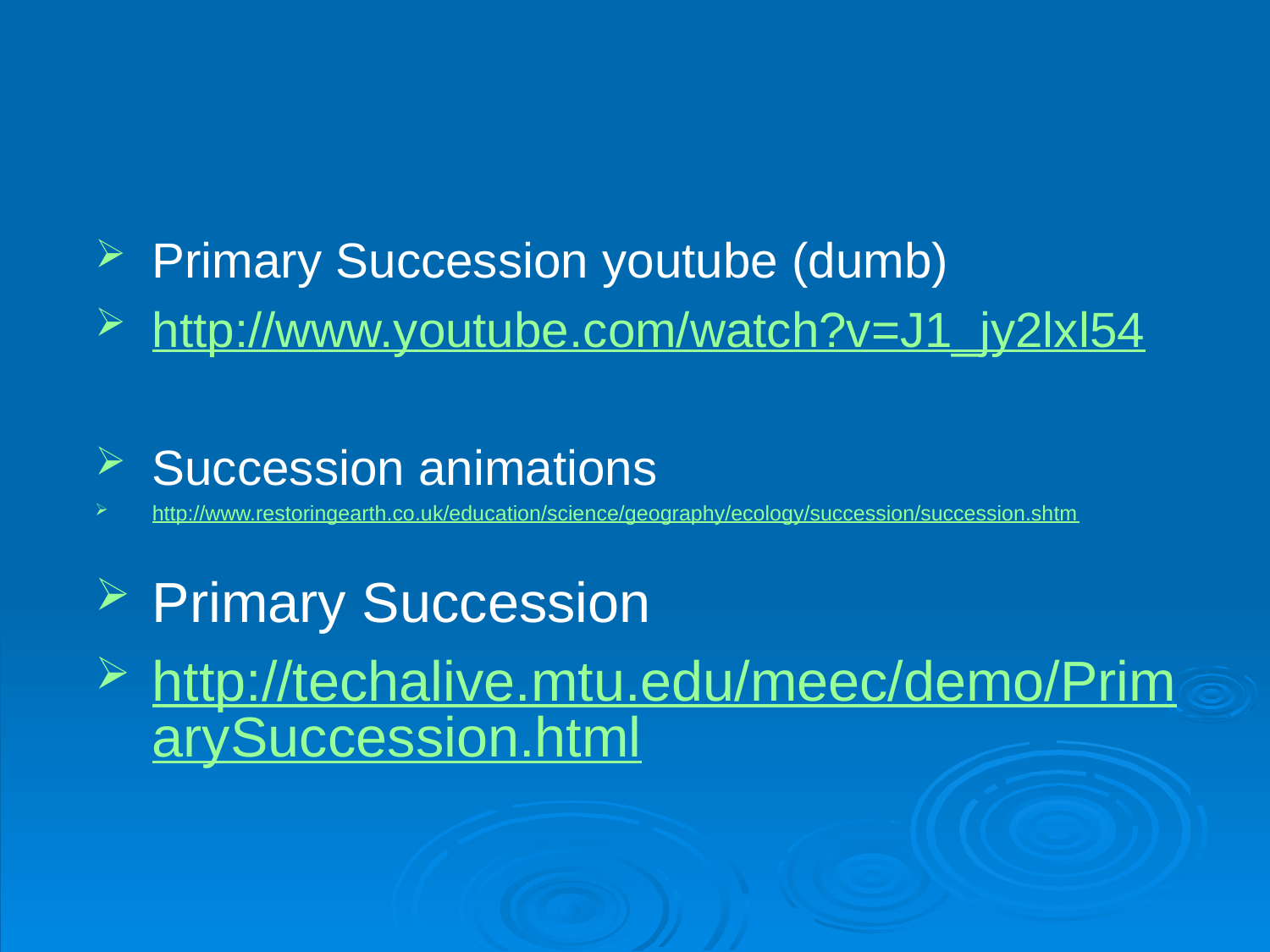

#
Primary Succession youtube (dumb)
http://www.youtube.com/watch?v=J1_jy2lxl54

Succession animations
http://www.restoringearth.co.uk/education/science/geography/ecology/succession/succession.shtm

Primary Succession
http://techalive.mtu.edu/meec/demo/PrimarySuccession.html